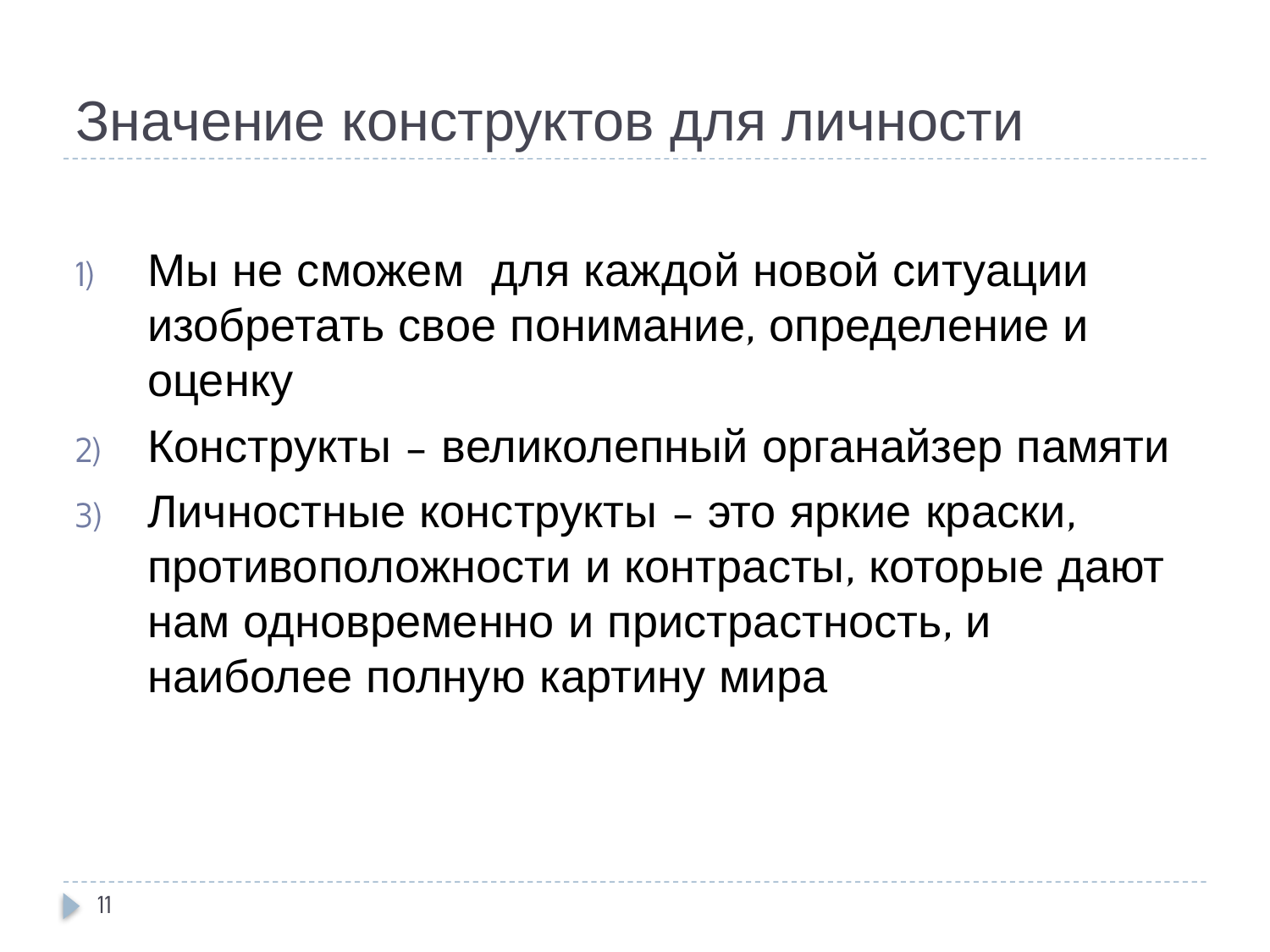

# Значение конструктов для личности

Мы не сможем  для каждой новой ситуации изобретать свое понимание, определение и оценку
Конструкты – великолепный органайзер памяти
Личностные конструкты – это яркие краски, противоположности и контрасты, которые дают нам одновременно и пристрастность, и наиболее полную картину мира
11